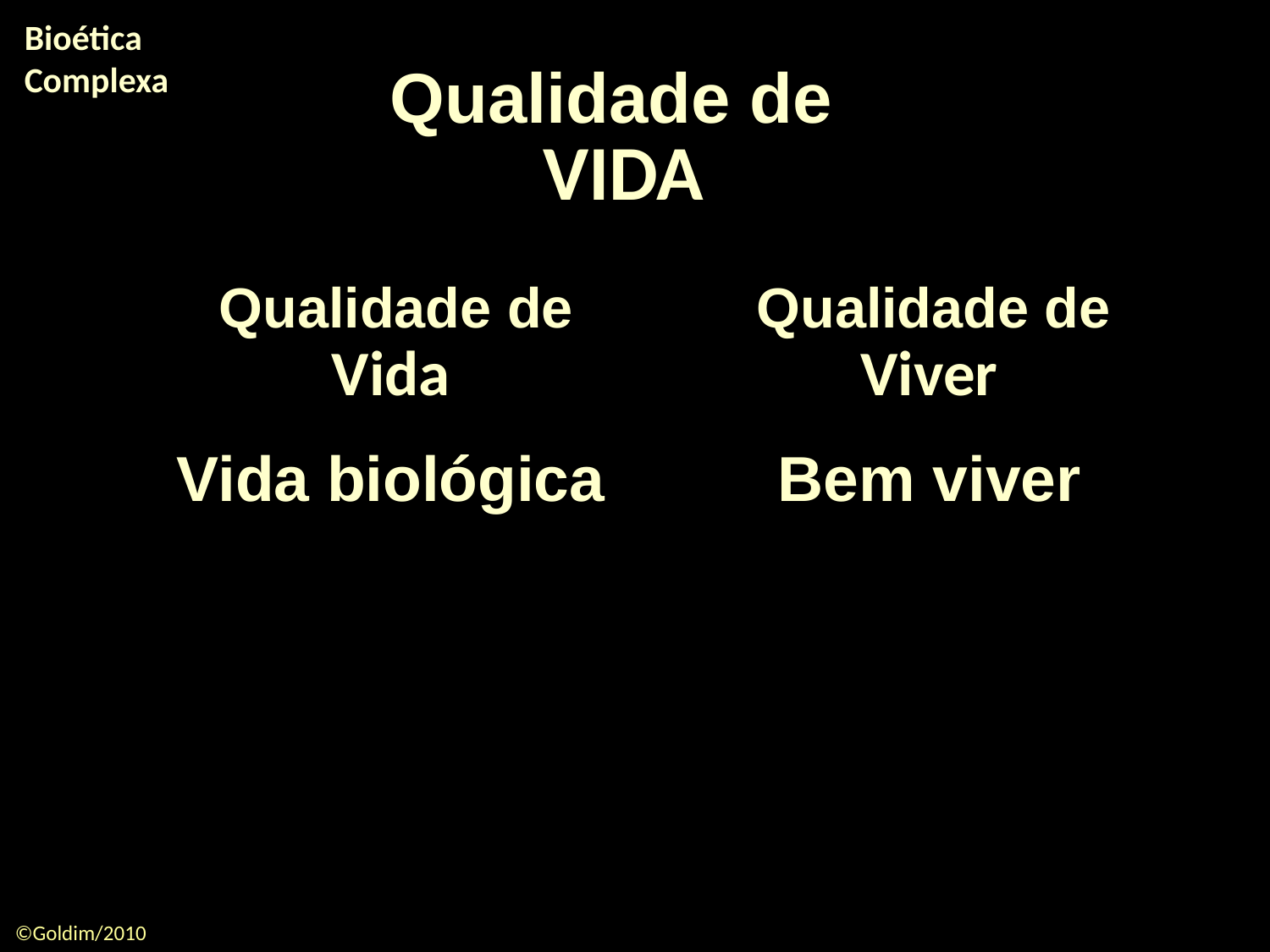

Bioética
Complexa
Qualidade de
VIDA
Qualidade de
Qualidade de
Vida

Vida biológica
Viver

Bem viver
©Goldim/2010